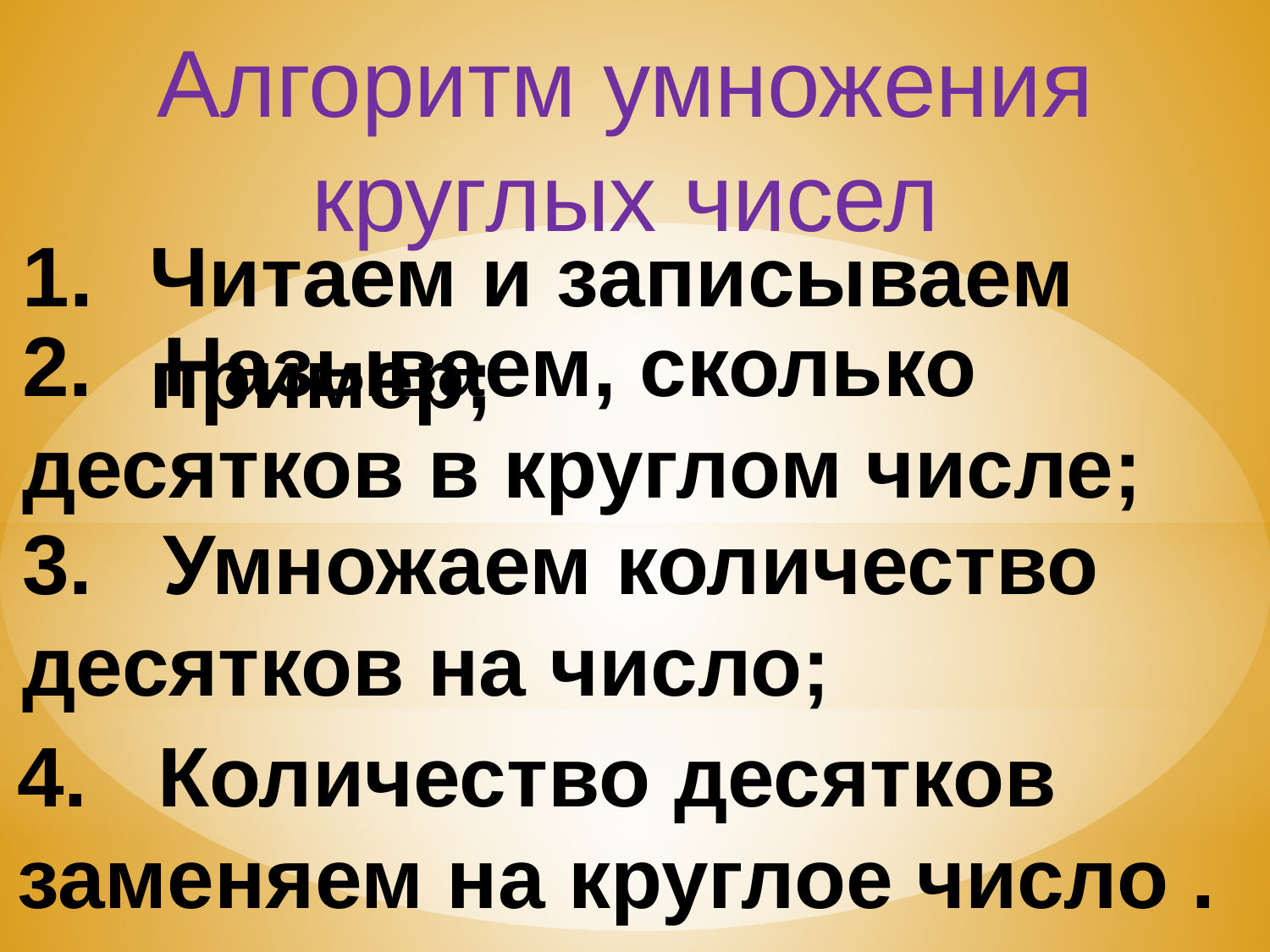

Алгоритм умножения круглых чисел
Читаем и записываем пример;
2.   Называем, сколько десятков в круглом числе;
3.   Умножаем количество десятков на число;
#
4.   Количество десятков заменяем на круглое число .